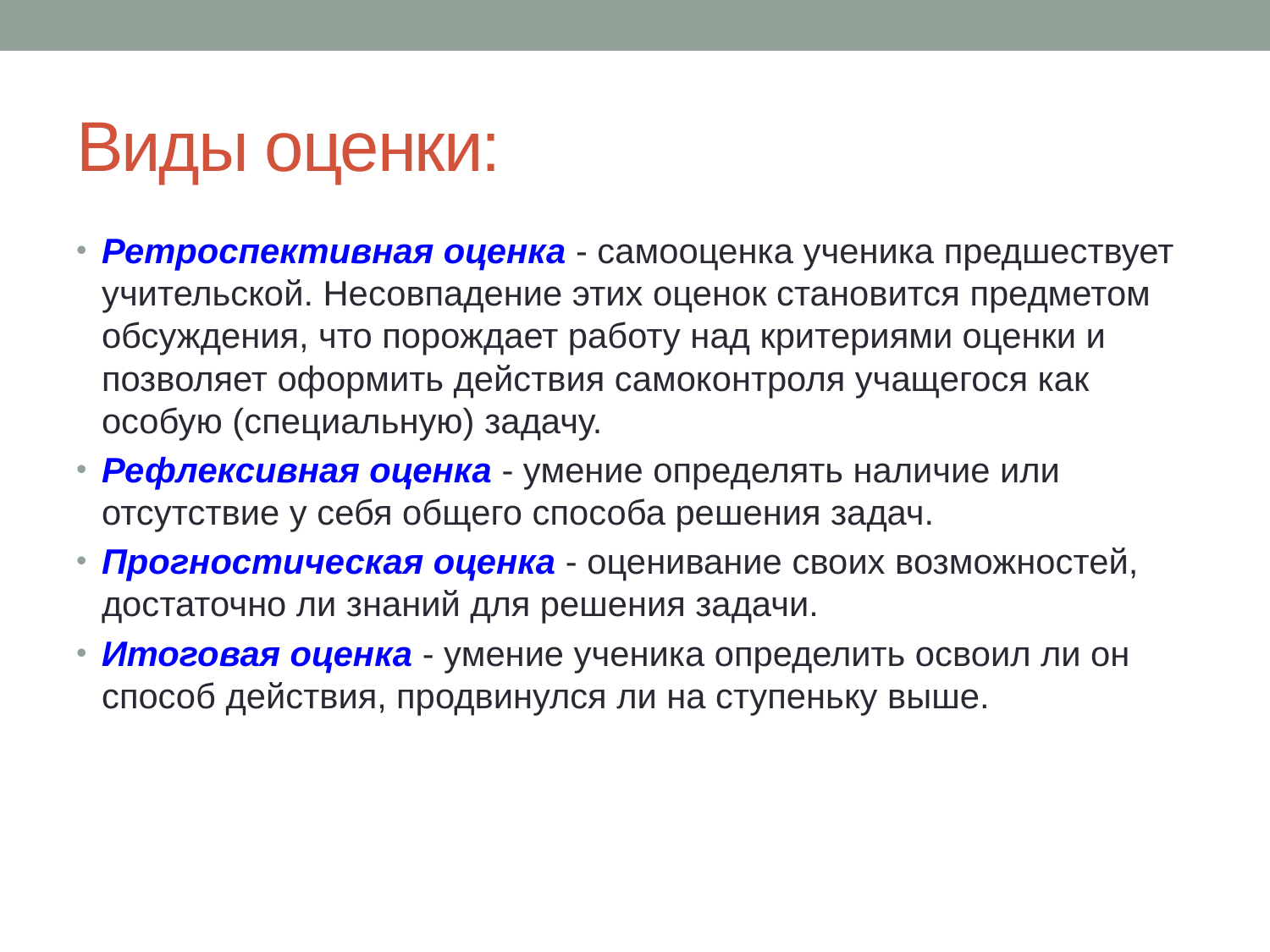

# Виды оценки:
Ретроспективная оценка - самооценка ученика предшествует учительской. Несовпадение этих оценок становится предметом обсуждения, что порождает работу над критериями оценки и позволяет оформить действия самоконтроля учащегося как особую (специальную) задачу.
Рефлексивная оценка - умение определять наличие или отсутствие у себя общего способа решения задач.
Прогностическая оценка - оценивание своих возможностей, достаточно ли знаний для решения задачи.
Итоговая оценка - умение ученика определить освоил ли он способ действия, продвинулся ли на ступеньку выше.